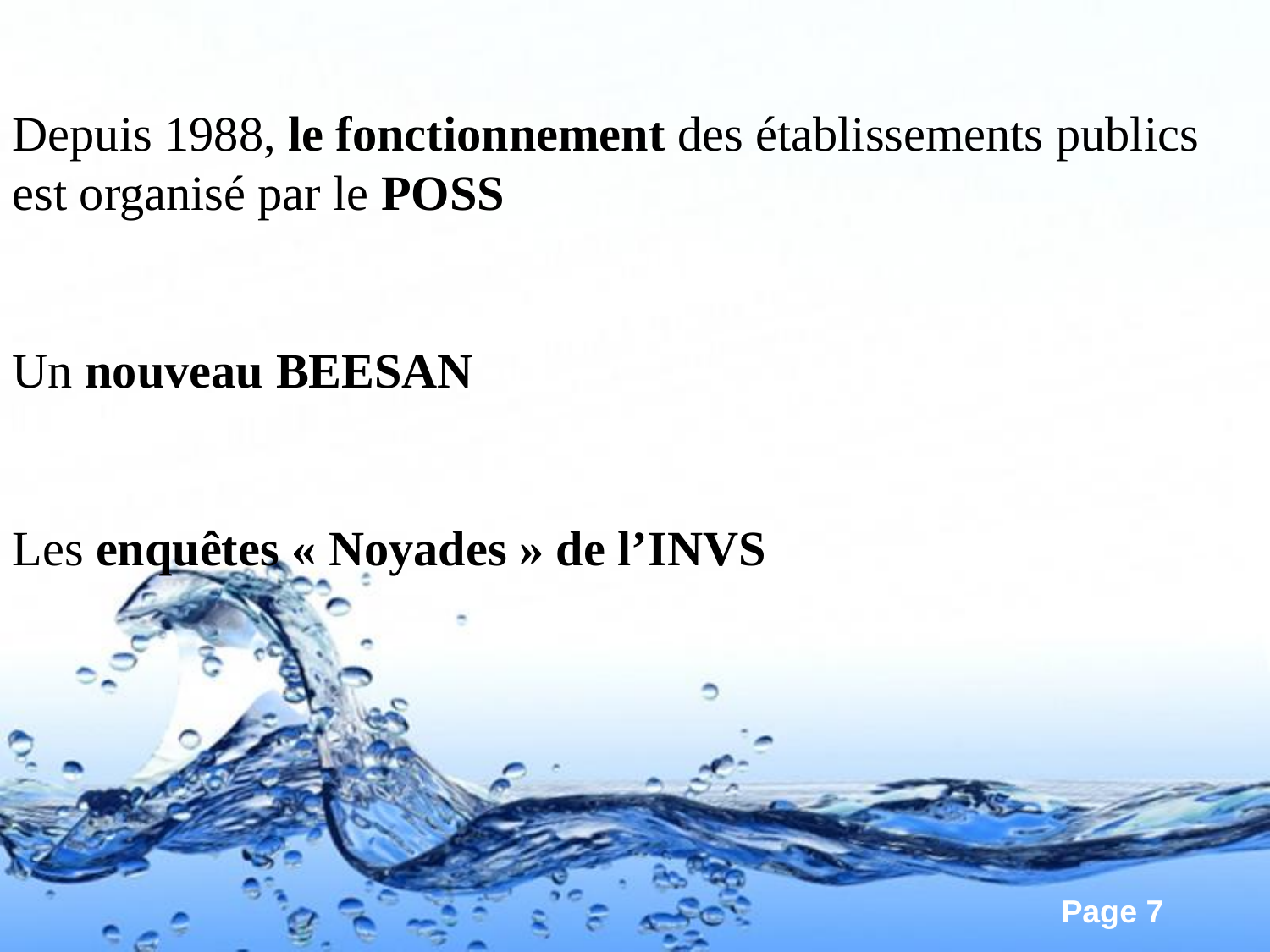

Depuis 1988, le fonctionnement des établissements publics est organisé par le POSS

Un nouveau BEESAN

Les enquêtes « Noyades » de l’INVS